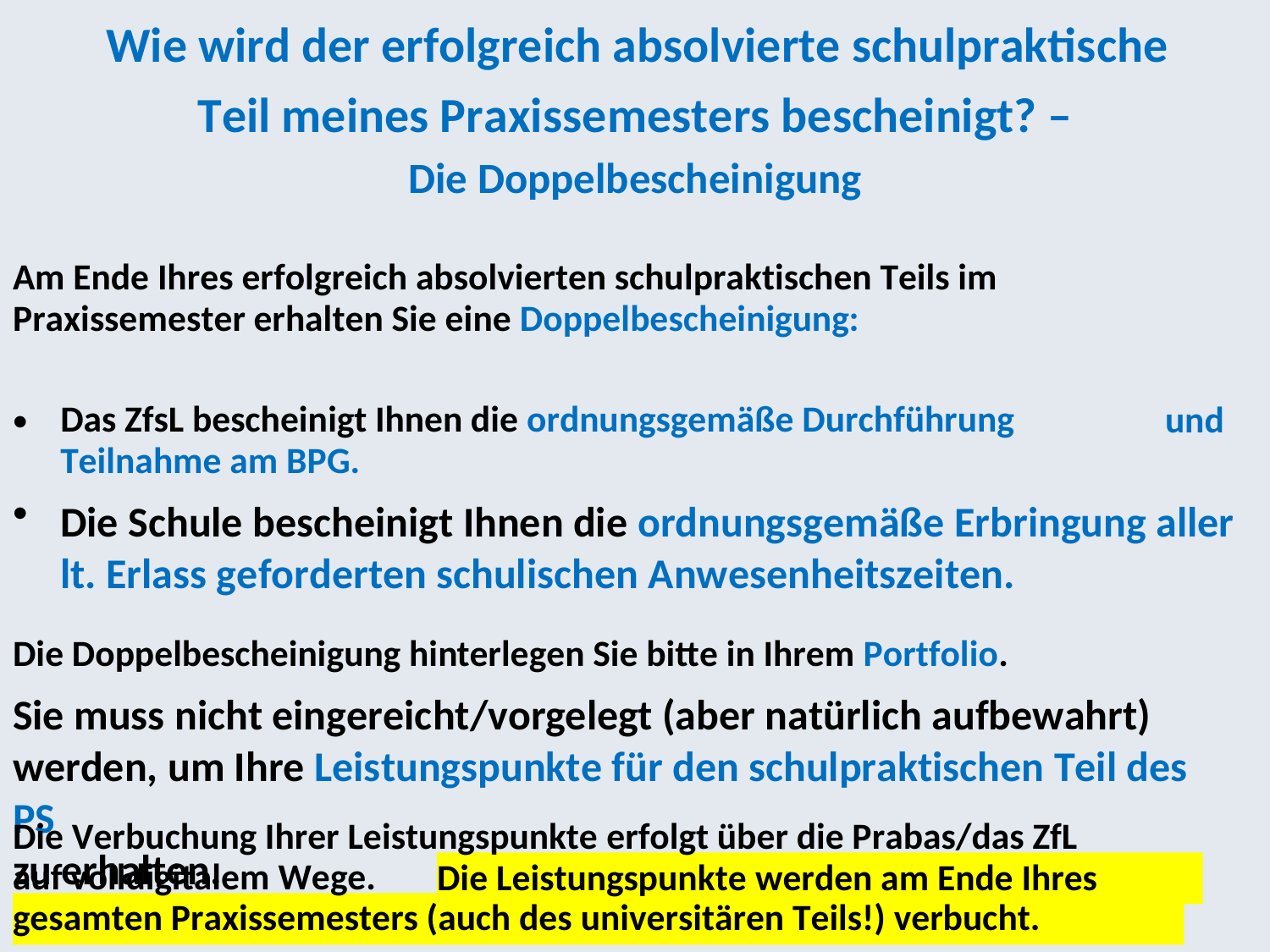

Wie wird der erfolgreich absolvierte schulpraktische
Teil meines Praxissemesters bescheinigt? –
Die Doppelbescheinigung
Am Ende Ihres erfolgreich absolvierten schulpraktischen Teils im
Praxissemester erhalten Sie eine Doppelbescheinigung:
•
Das ZfsL bescheinigt Ihnen die ordnungsgemäße Durchführung
Teilnahme am BPG.
und
•
Die Schule bescheinigt Ihnen die ordnungsgemäße Erbringung aller
lt. Erlass geforderten schulischen Anwesenheitszeiten.
Die Doppelbescheinigung hinterlegen Sie bitte in Ihrem Portfolio.
Sie muss nicht eingereicht/vorgelegt (aber natürlich aufbewahrt)
werden, um Ihre Leistungspunkte für den schulpraktischen Teil des PS
zu erhalten.
Die Verbuchung Ihrer Leistungspunkte erfolgt über die Prabas/das ZfL

Die Leistungspunkte werden am Ende Ihres
auf volldigitalem Wege.

gesamten Praxissemesters (auch des universitären Teils!) verbucht.